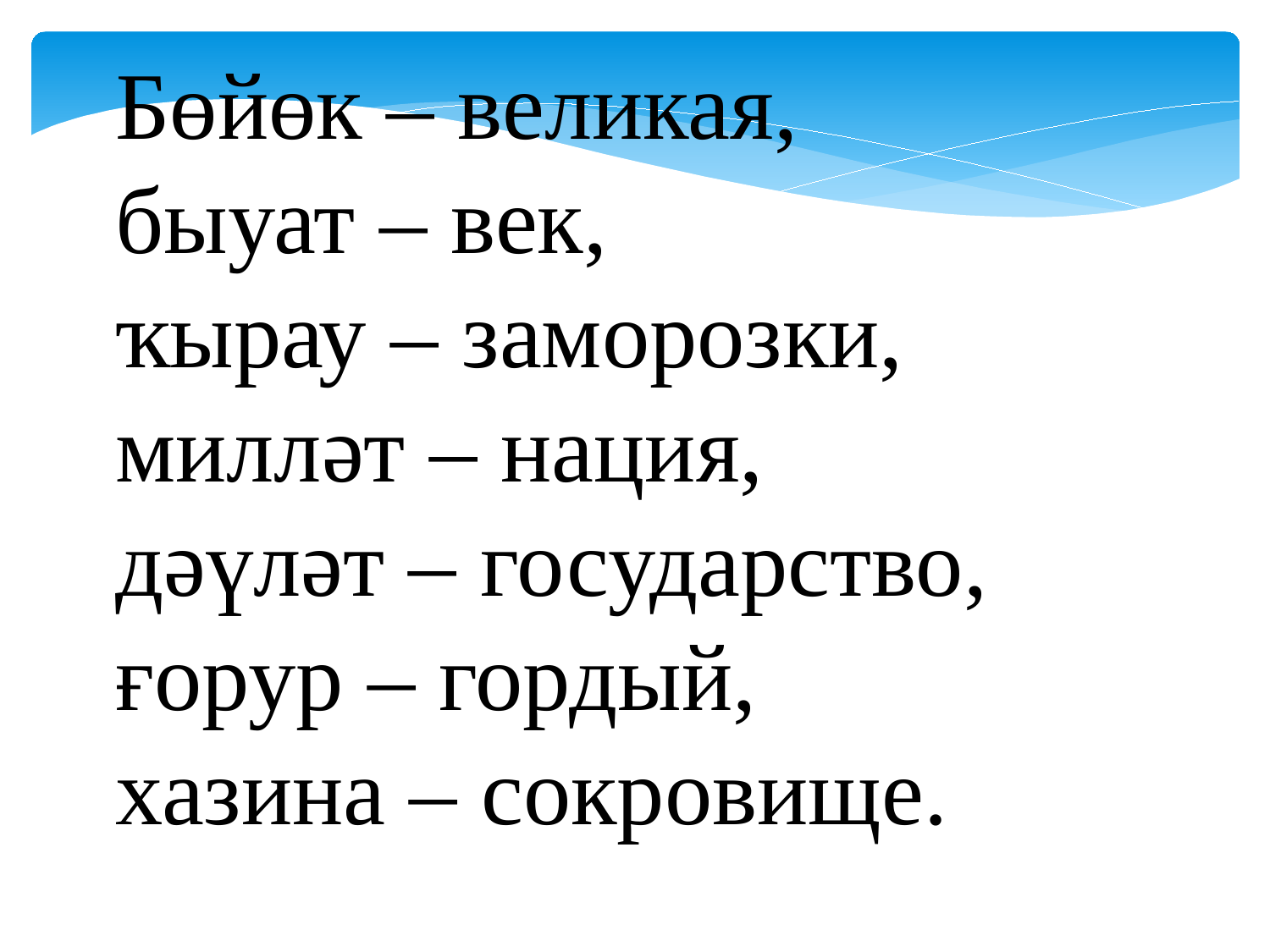

Бөйөк – великая,
быуат – век,
ҡырау – заморозки,
милләт – нация,
дәүләт – государство,
ғорур – гордый,
хазина – сокровище.